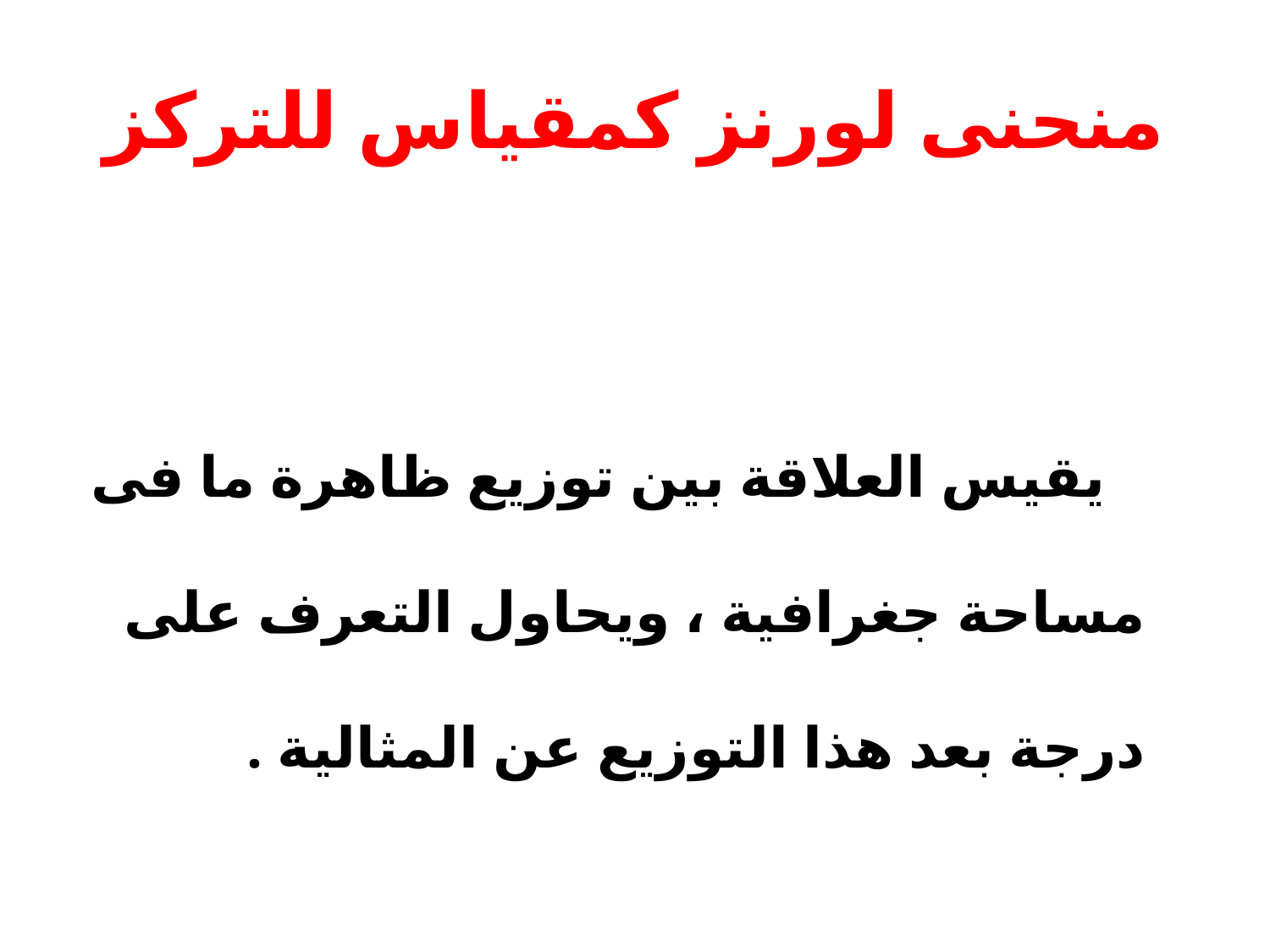

# منحنى لورنز كمقياس للتركز
      يقيس العلاقة بين توزيع ظاهرة ما فى مساحة جغرافية ، ويحاول التعرف على درجة بعد هذا التوزيع عن المثالية .